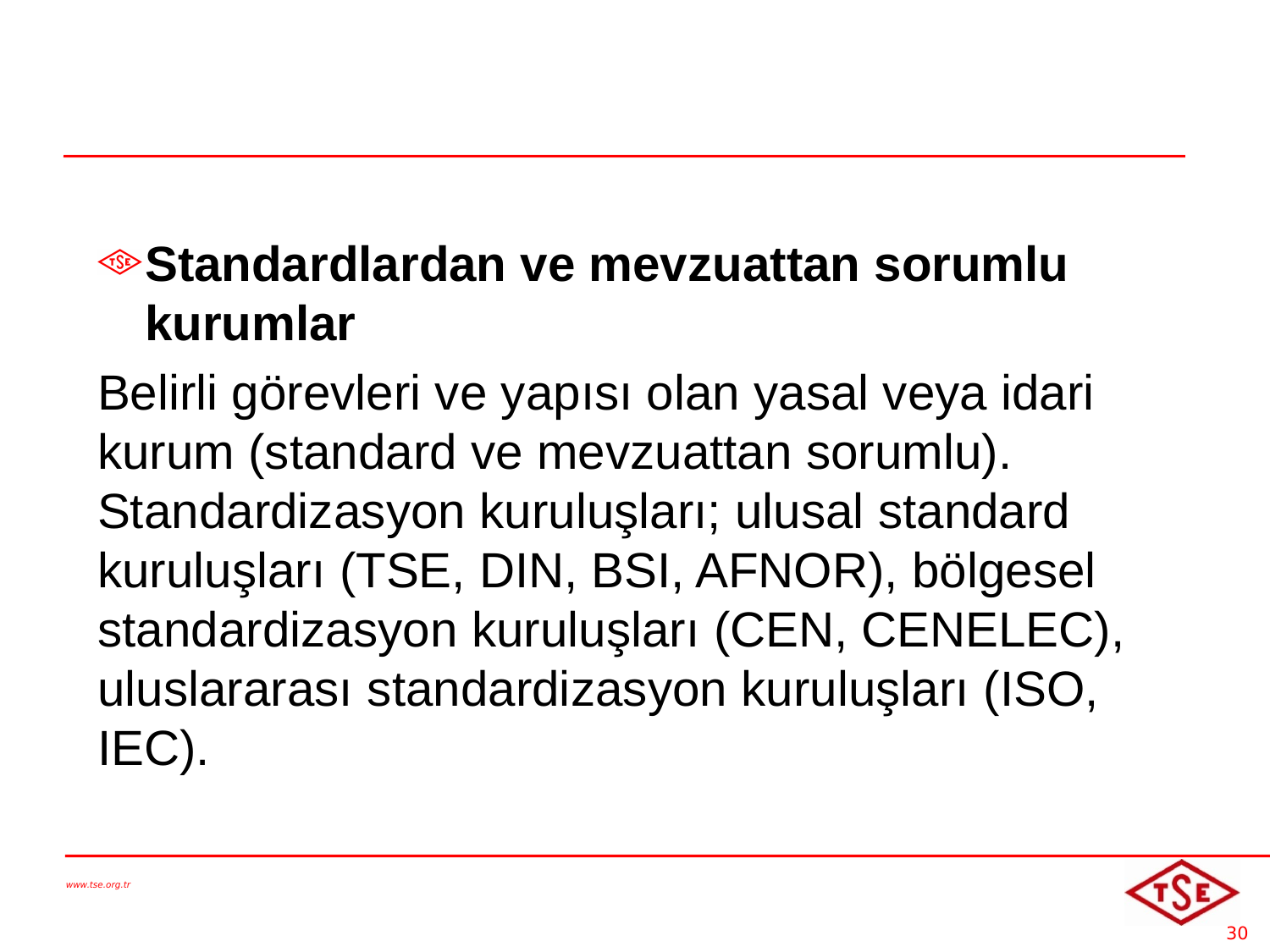

#
Standardlardan ve mevzuattan sorumlu kurumlar
Belirli görevleri ve yapısı olan yasal veya idari kurum (standard ve mevzuattan sorumlu). Standardizasyon kuruluşları; ulusal standard kuruluşları (TSE, DIN, BSI, AFNOR), bölgesel standardizasyon kuruluşları (CEN, CENELEC), uluslararası standardizasyon kuruluşları (ISO, IEC).

www.tse.org.tr
30